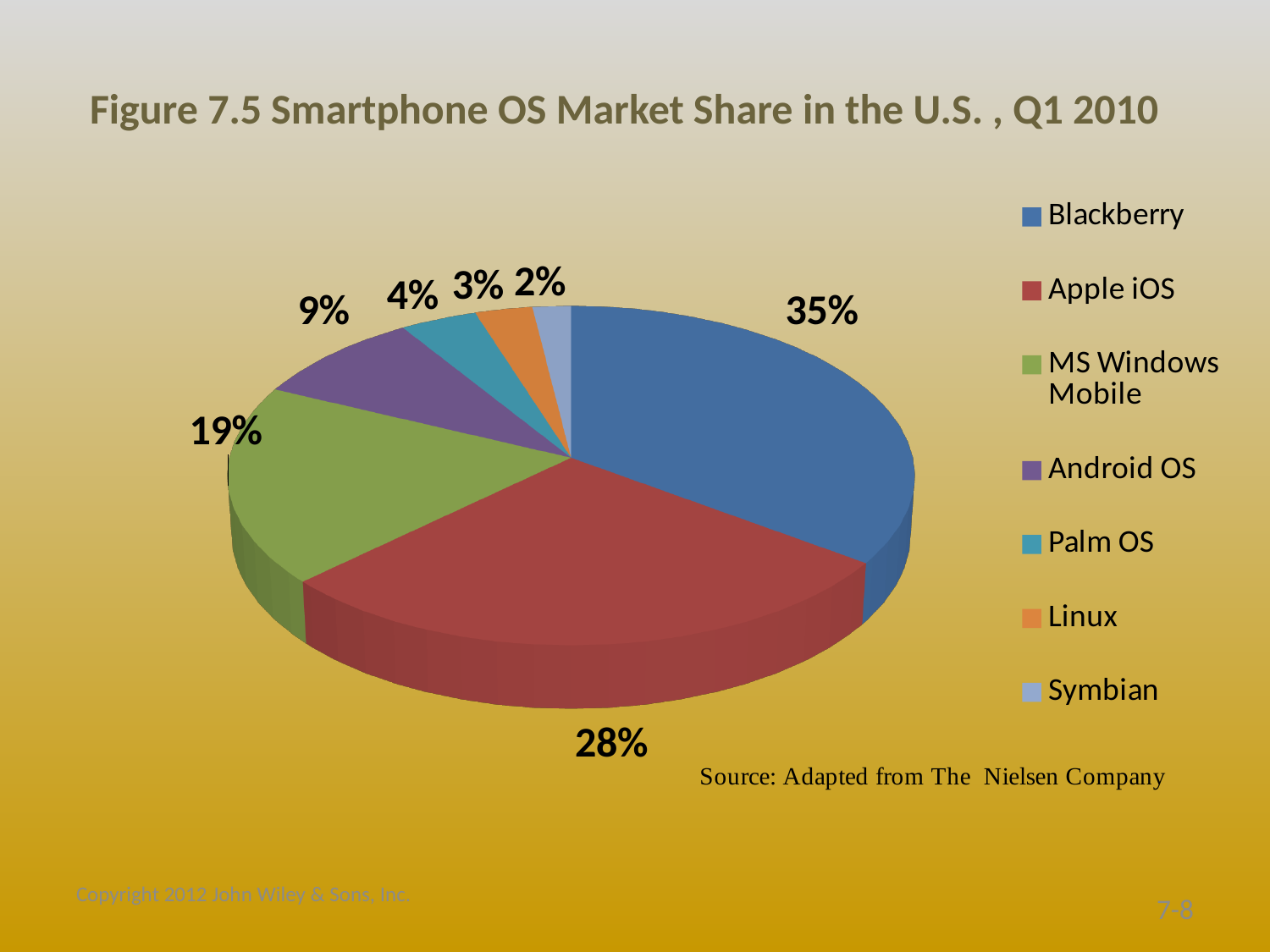

# Figure 7.5 Smartphone OS Market Share in the U.S. , Q1 2010

[unsupported chart]

Copyright 2012 John Wiley & Sons, Inc.
7-8